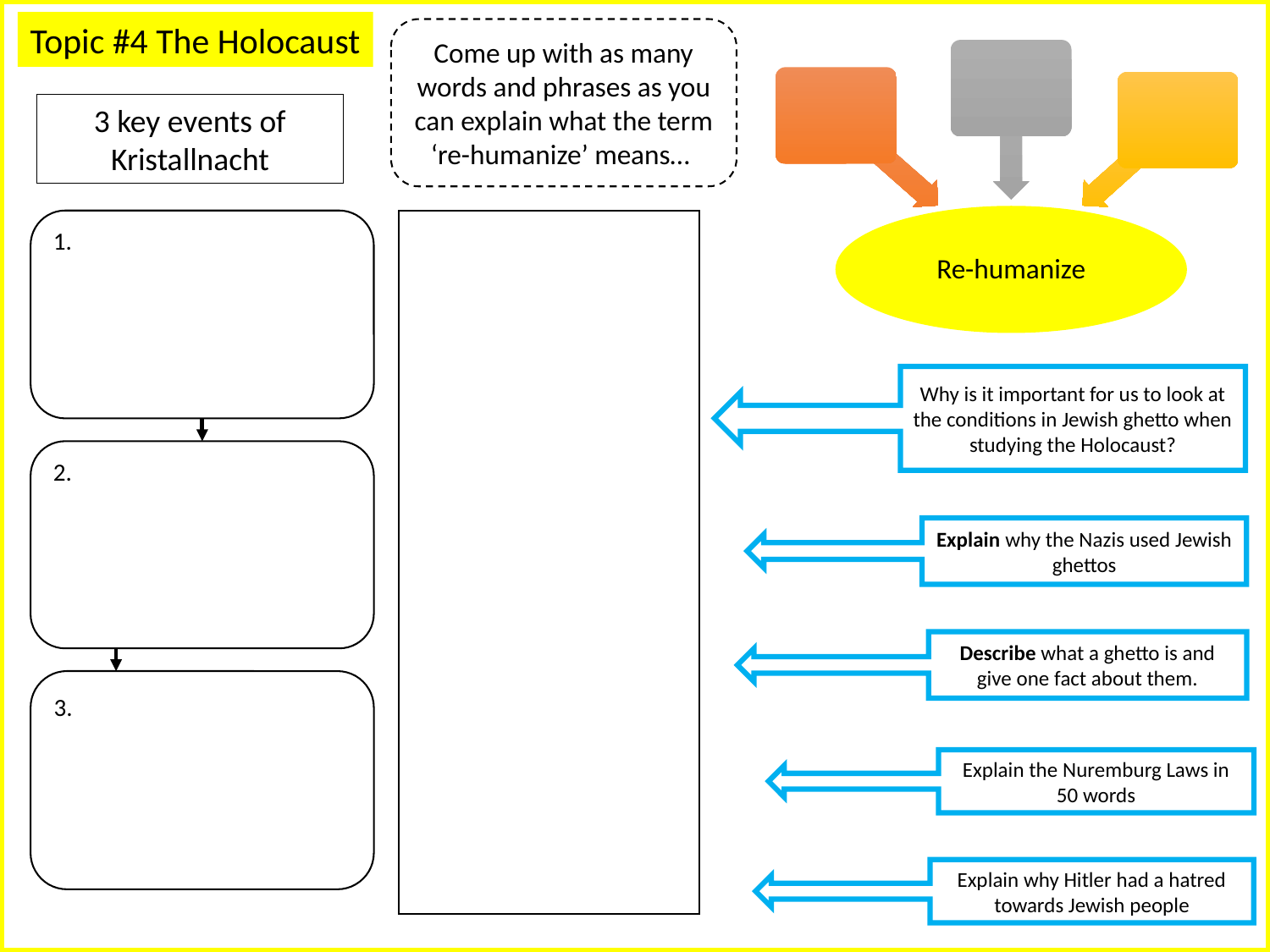

Topic #4 The Holocaust
Come up with as many words and phrases as you can explain what the term ‘re-humanize’ means…
Re-humanize

3 key events of Kristallnacht

1.

Why is it important for us to look at the conditions in Jewish ghetto when studying the Holocaust?

2.

Explain why the Nazis used Jewish ghettos
Describe what a ghetto is and give one fact about them.

3.

Explain the Nuremburg Laws in 50 words
Explain why Hitler had a hatred towards Jewish people